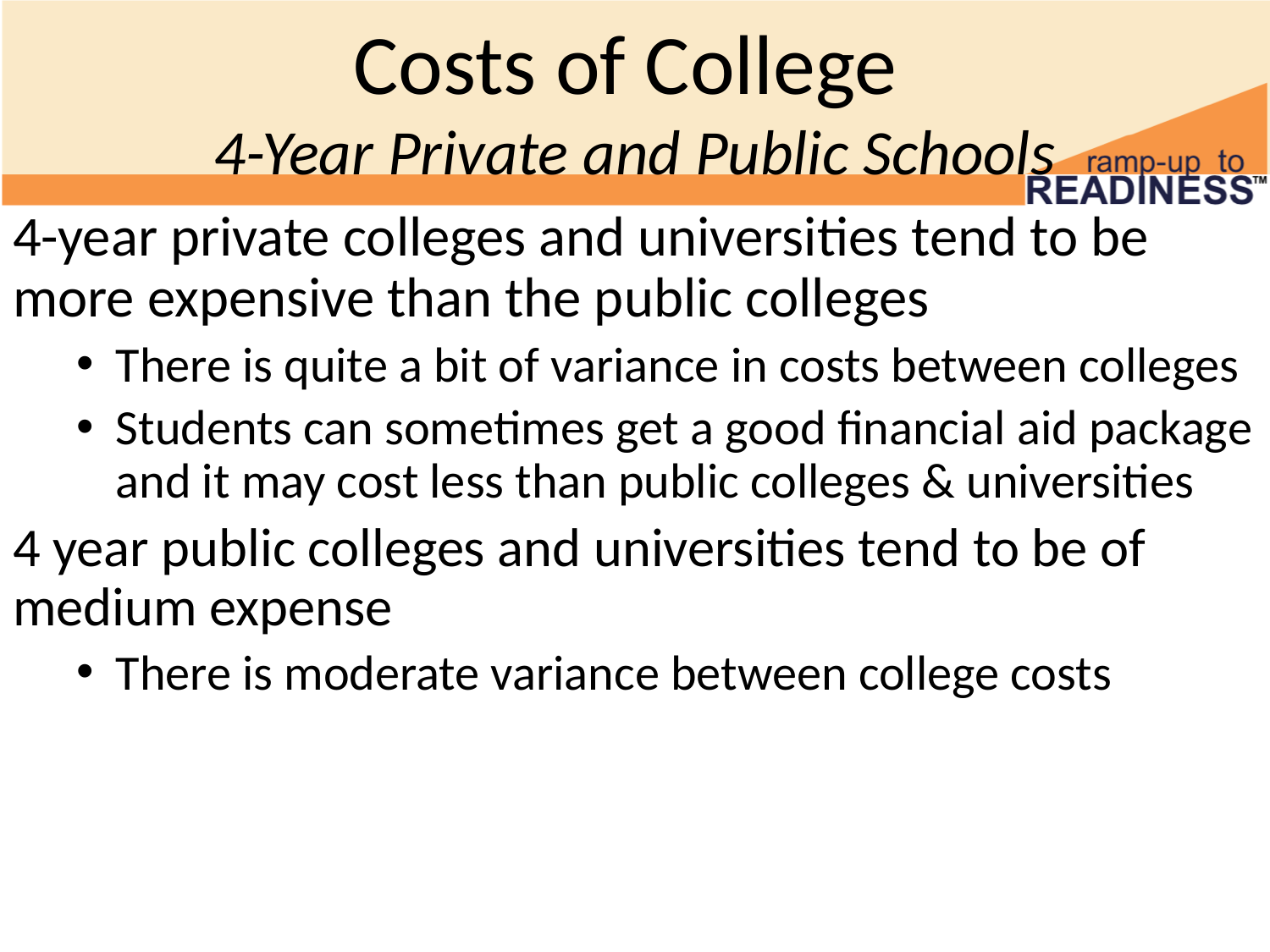

# Costs of College 4-Year Private and Public Schools
4-year private colleges and universities tend to be more expensive than the public colleges
There is quite a bit of variance in costs between colleges
Students can sometimes get a good financial aid package and it may cost less than public colleges & universities
4 year public colleges and universities tend to be of medium expense
There is moderate variance between college costs